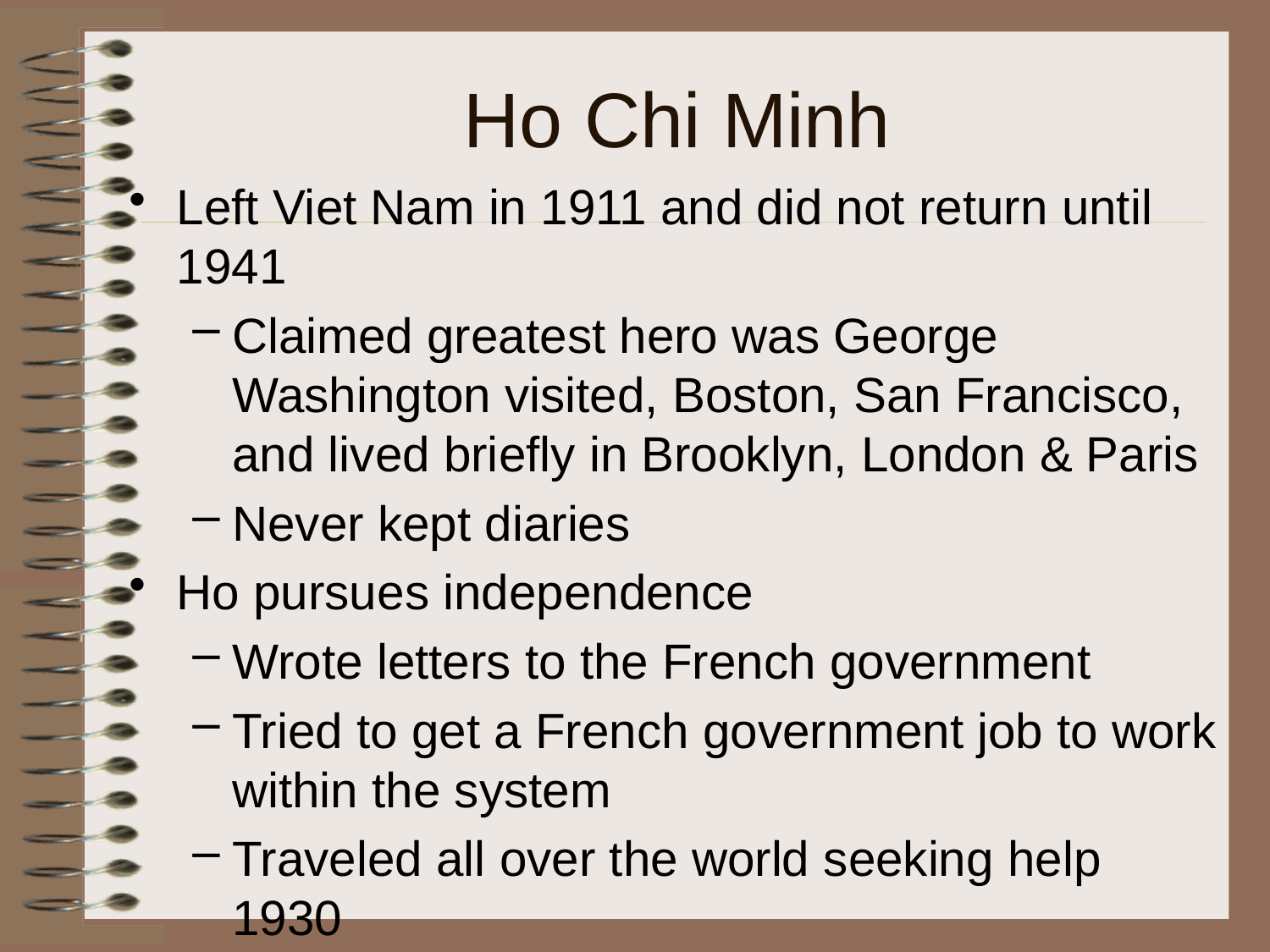

# Ho Chi Minh
Left Viet Nam in 1911 and did not return until 1941
Claimed greatest hero was George Washington visited, Boston, San Francisco, and lived briefly in Brooklyn, London & Paris
Never kept diaries
Ho pursues independence
Wrote letters to the French government
Tried to get a French government job to work within the system
Traveled all over the world seeking help 1930